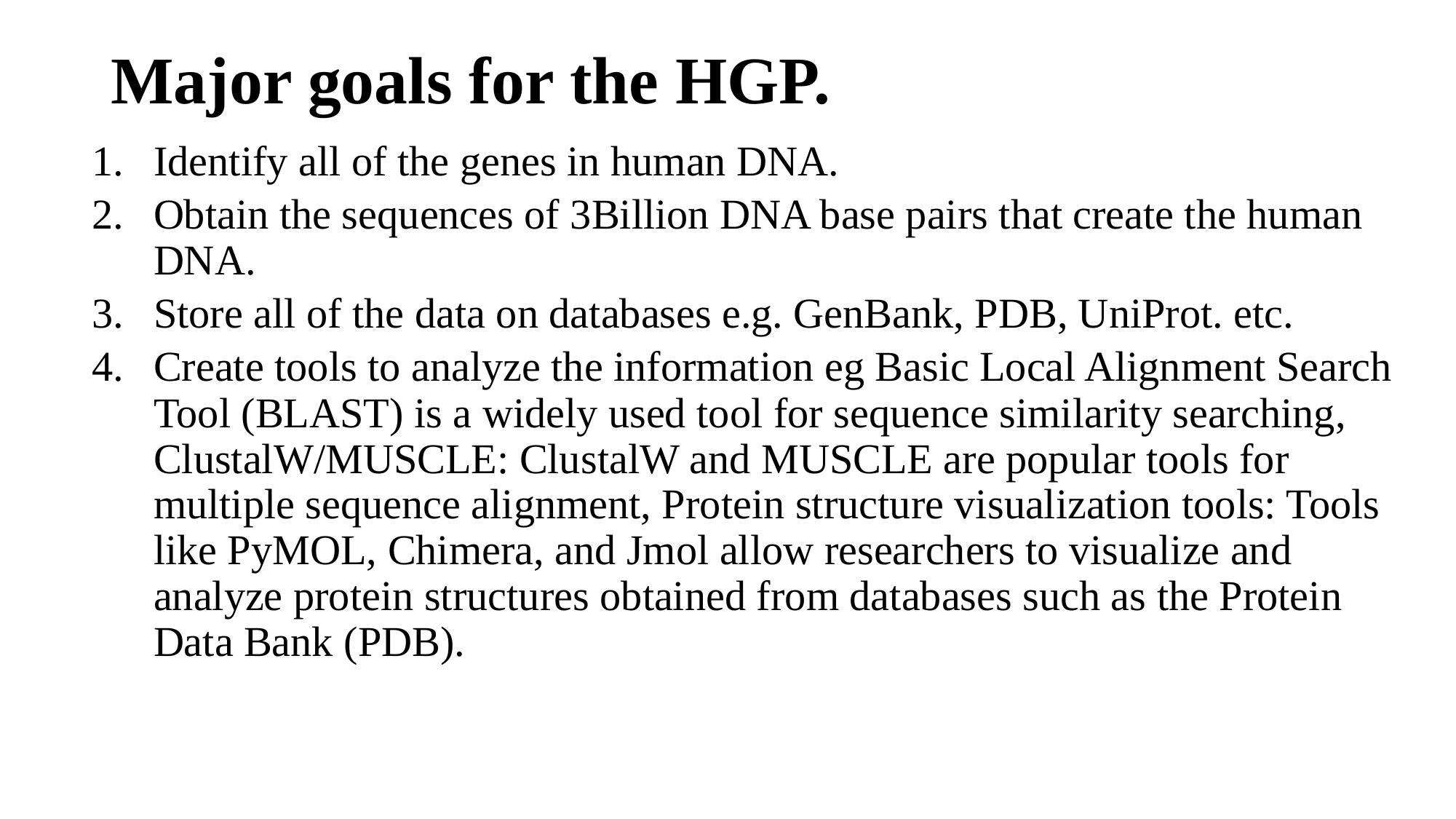

# Major goals for the HGP.
Identify all of the genes in human DNA.
Obtain the sequences of 3Billion DNA base pairs that create the human DNA.
Store all of the data on databases e.g. GenBank, PDB, UniProt. etc.
Create tools to analyze the information eg Basic Local Alignment Search Tool (BLAST) is a widely used tool for sequence similarity searching, ClustalW/MUSCLE: ClustalW and MUSCLE are popular tools for multiple sequence alignment, Protein structure visualization tools: Tools like PyMOL, Chimera, and Jmol allow researchers to visualize and analyze protein structures obtained from databases such as the Protein Data Bank (PDB).